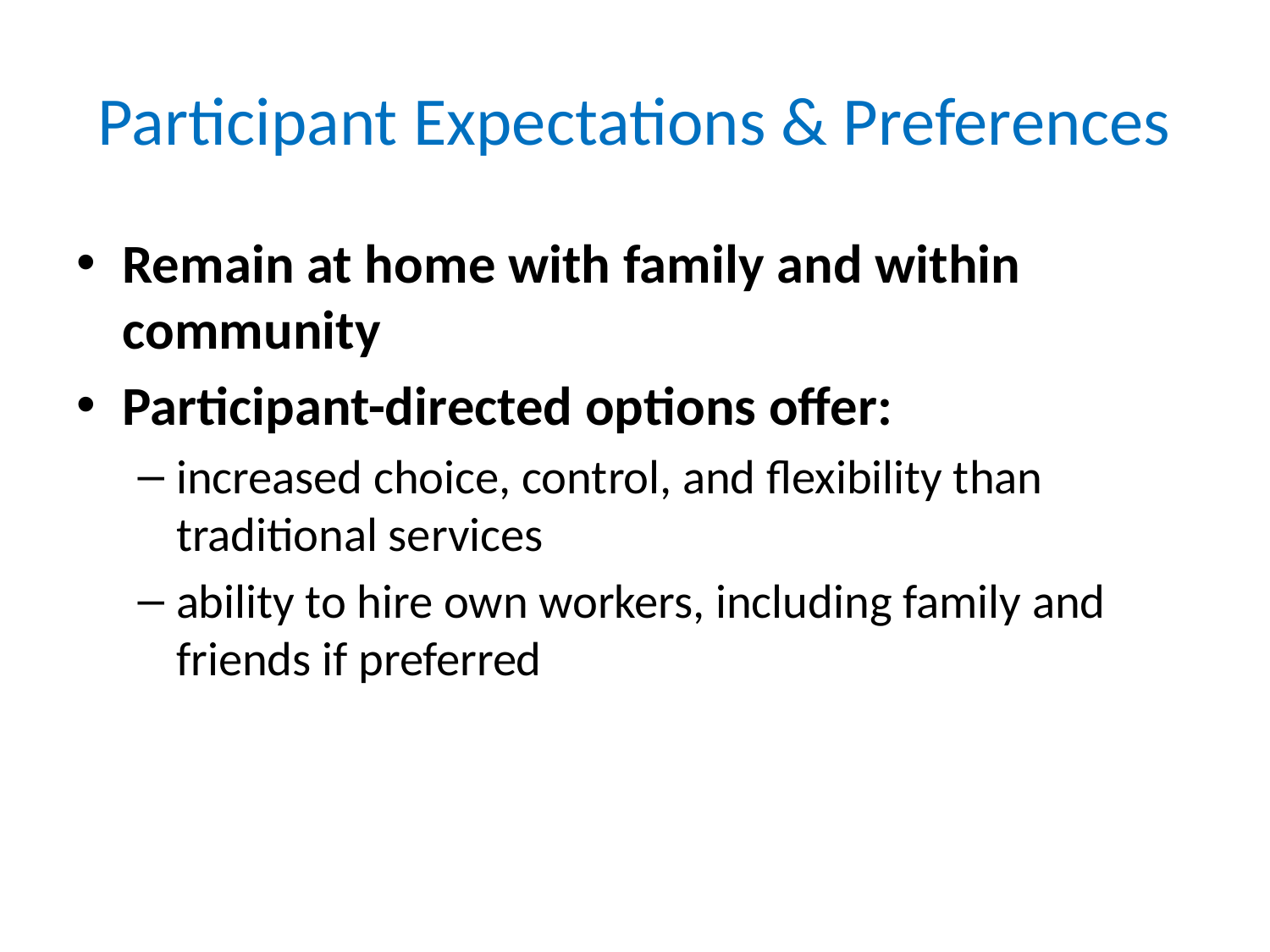

# Participant Expectations & Preferences
Remain at home with family and within community
Participant-directed options offer:
increased choice, control, and flexibility than traditional services
ability to hire own workers, including family and friends if preferred